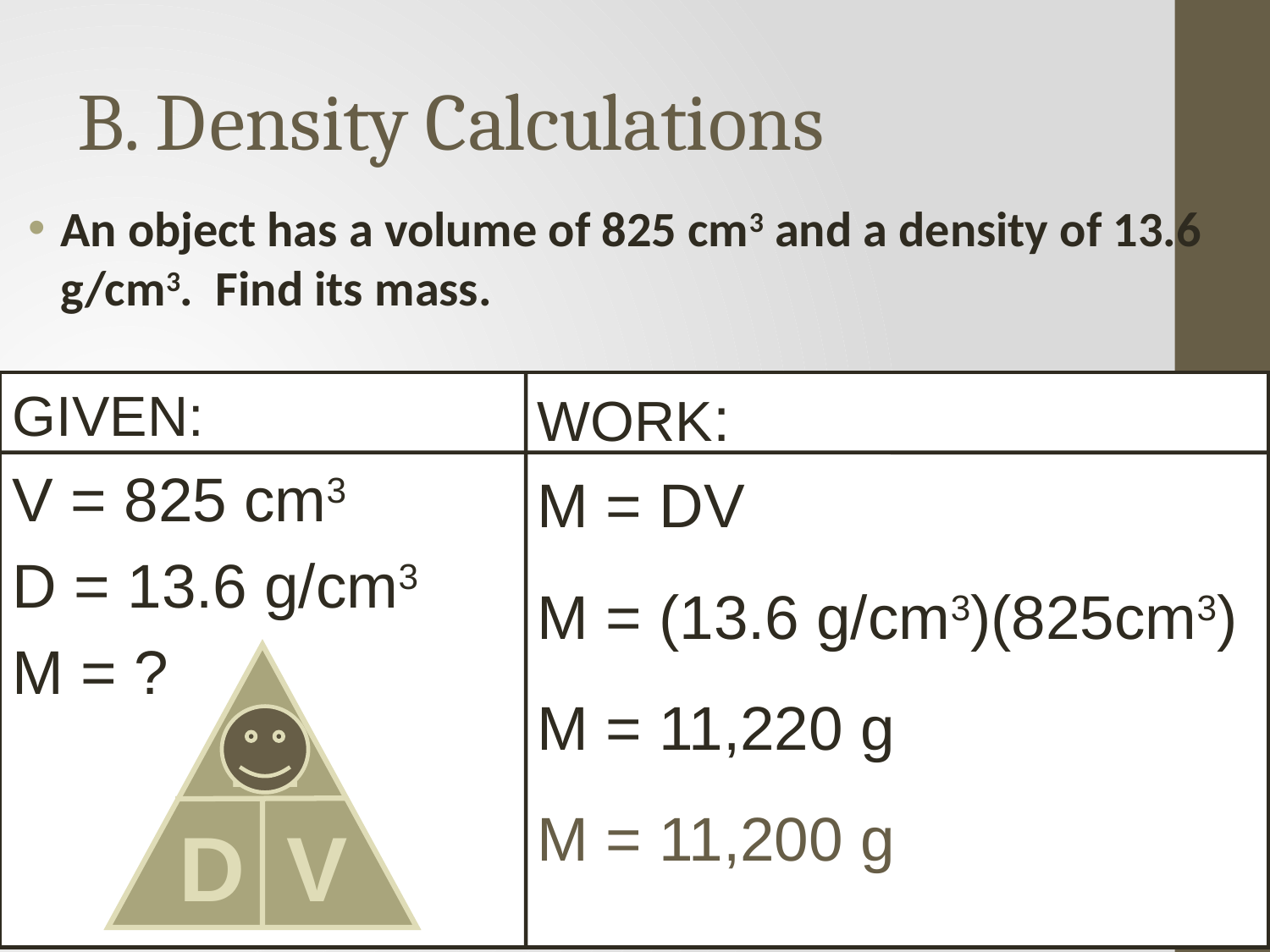

# B. Density Calculations
An object has a volume of 825 cm3 and a density of 13.6 g/cm3.  Find its mass.

GIVEN:
V = 825 cm3
D = 13.6 g/cm3
M = ?
WORK:
M = DV
M = (13.6 g/cm3)(825cm3)
M = 11,220 g
M = 11,200 g

M
D
V